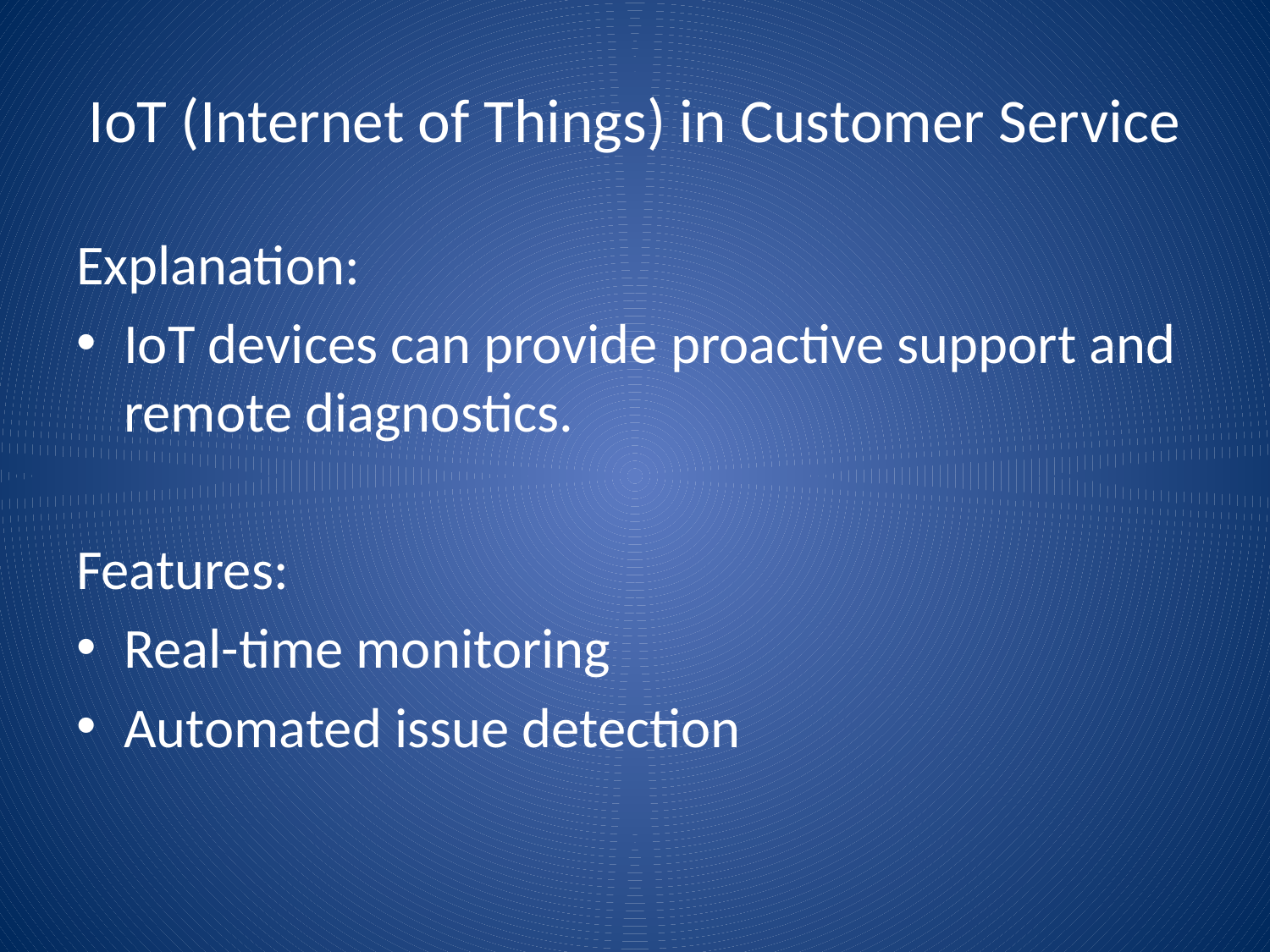

# IoT (Internet of Things) in Customer Service
Explanation:
IoT devices can provide proactive support and remote diagnostics.

Features:
Real-time monitoring
Automated issue detection